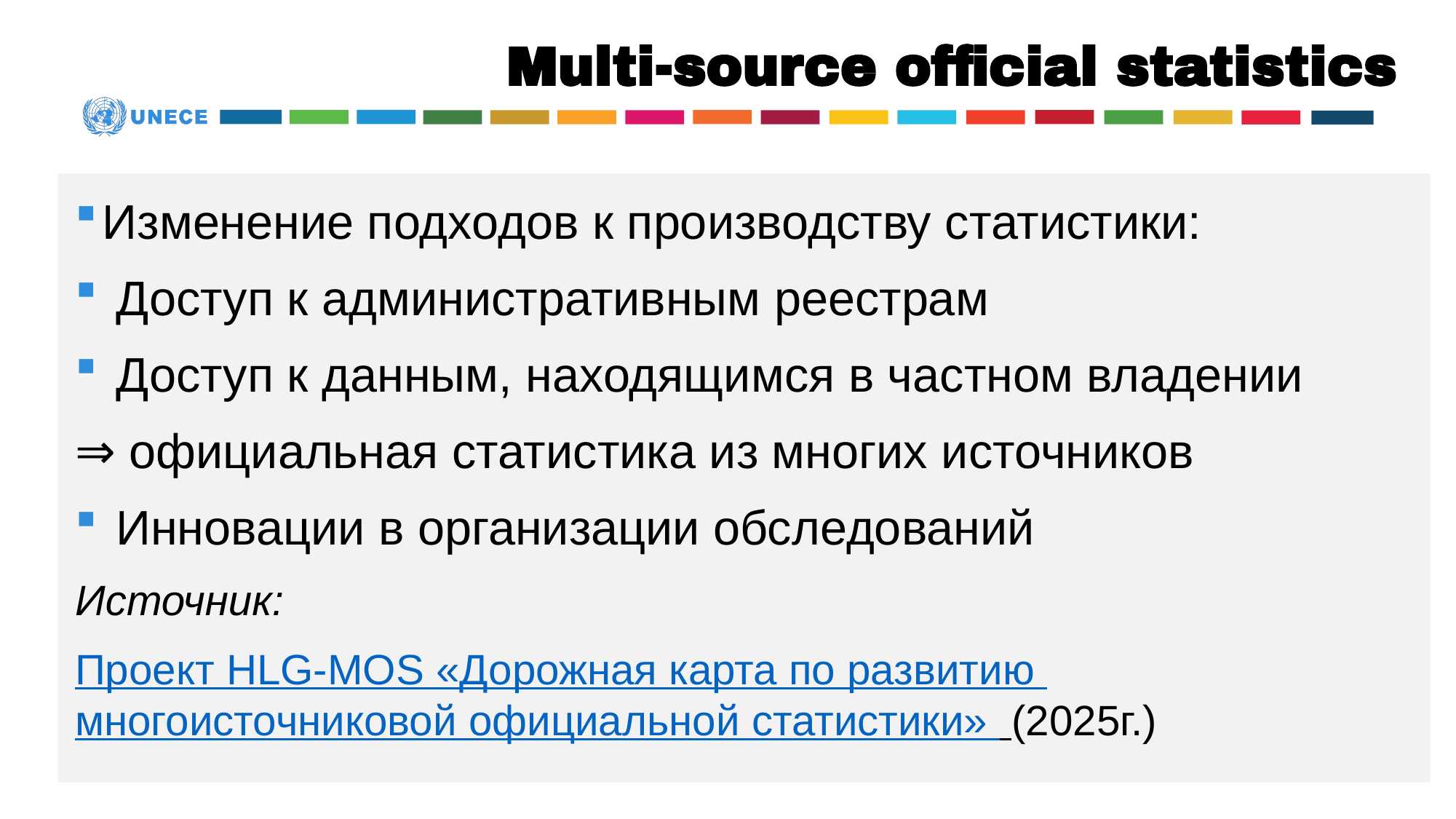

# Multi-source official statistics
Изменение подходов к производству статистики:
 Доступ к административным реестрам
 Доступ к данным, находящимся в частном владении
⇒ официальная статистика из многих источников
 Инновации в организации обследований
Источник:
Проект HLG-MOS «Дорожная карта по развитию многоисточниковой официальной статистики»  (2025г.)